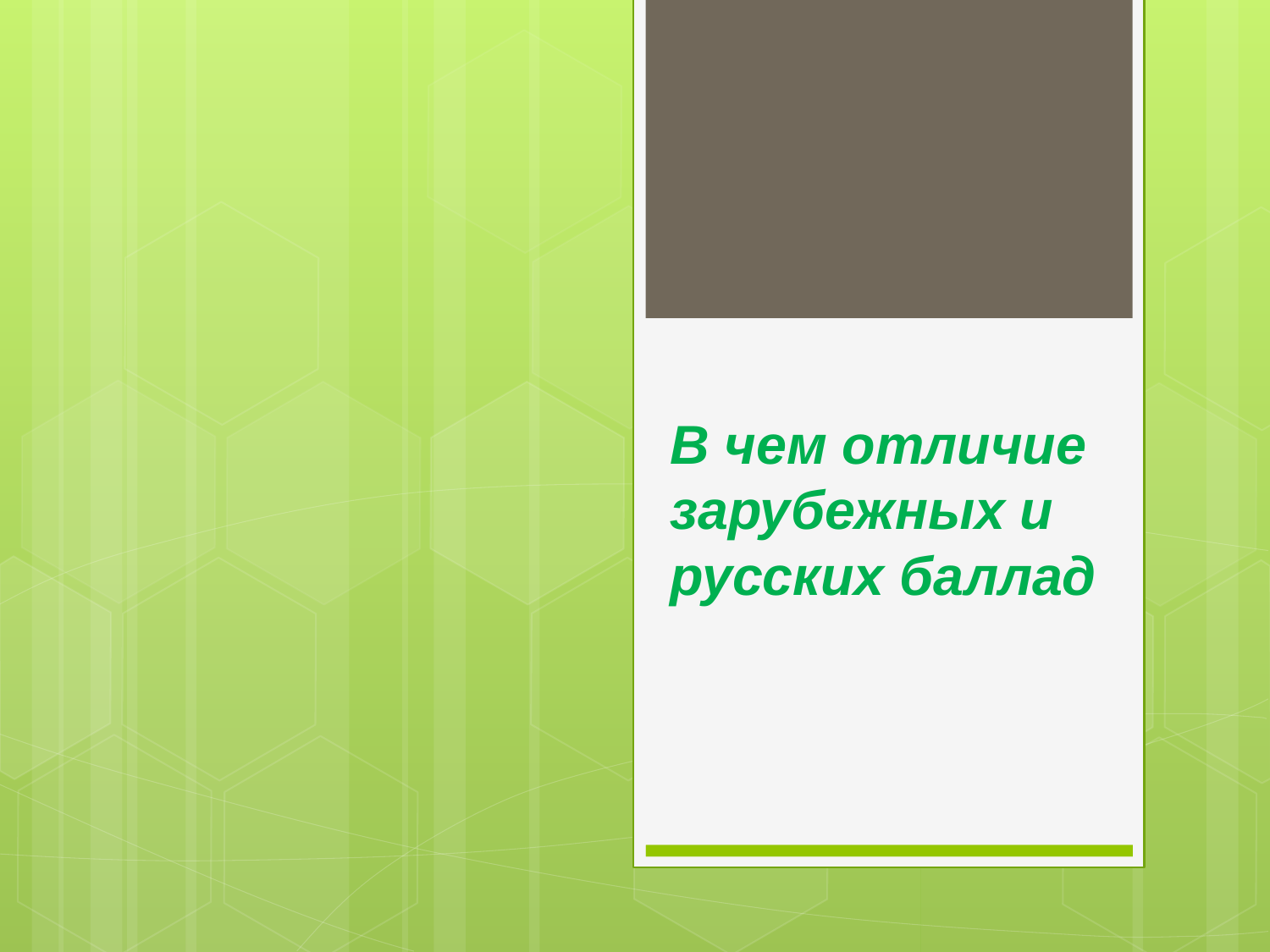

# В чем отличие зарубежных и русских баллад